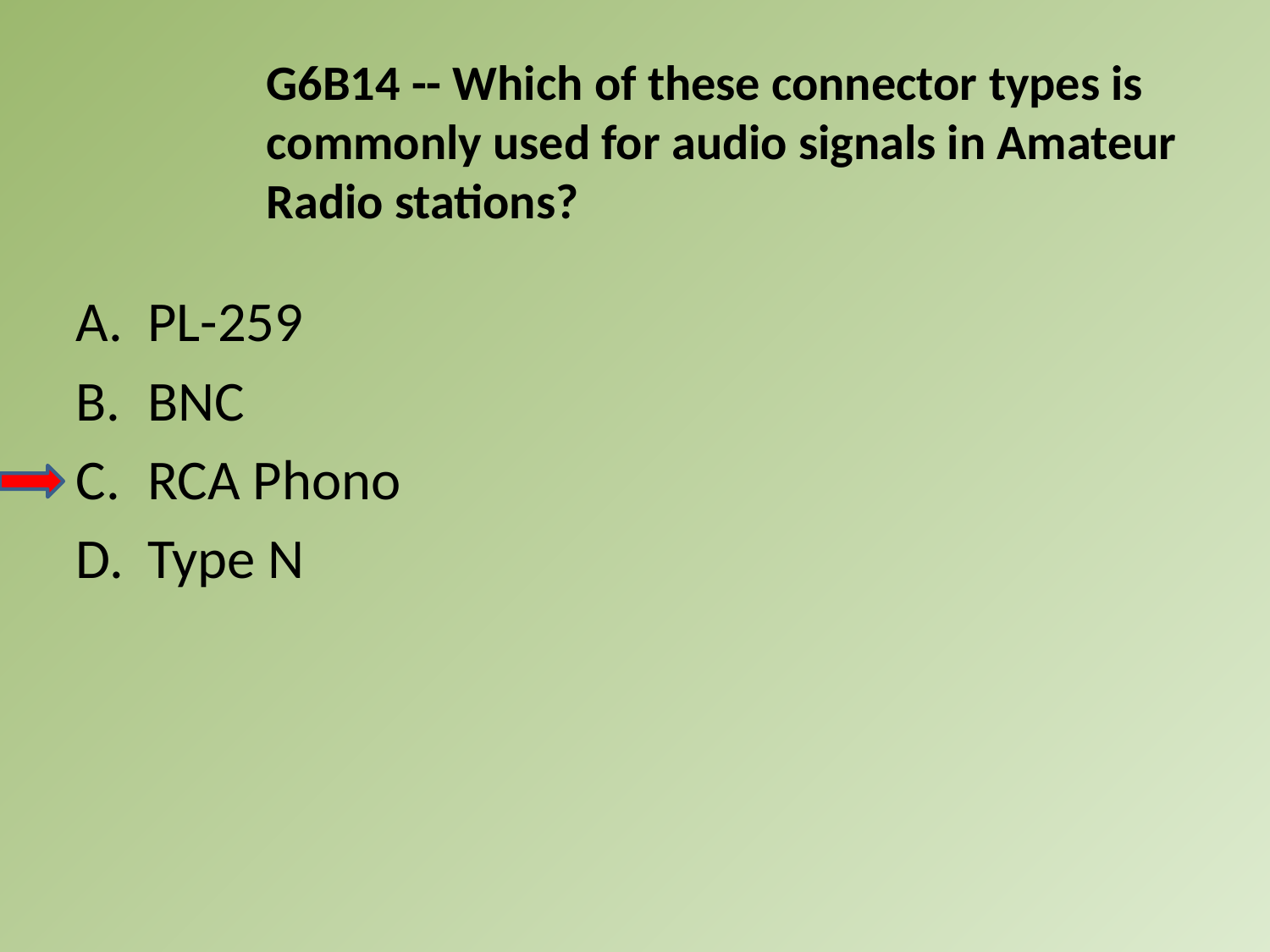

G6B14 -- Which of these connector types is commonly used for audio signals in Amateur Radio stations?
PL-259
BNC
RCA Phono
Type N